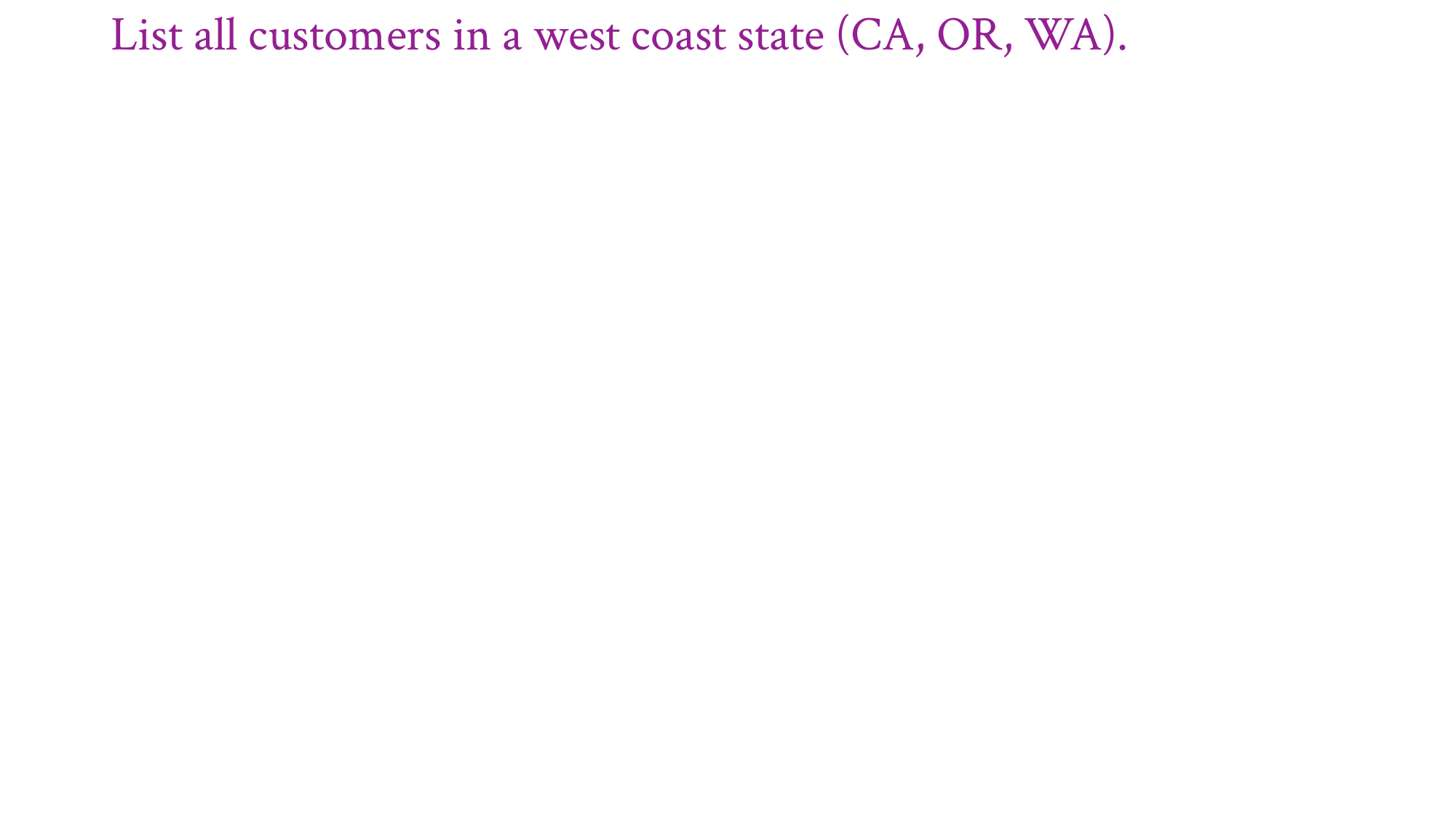

# List all customers in a west coast state (CA, OR, WA).